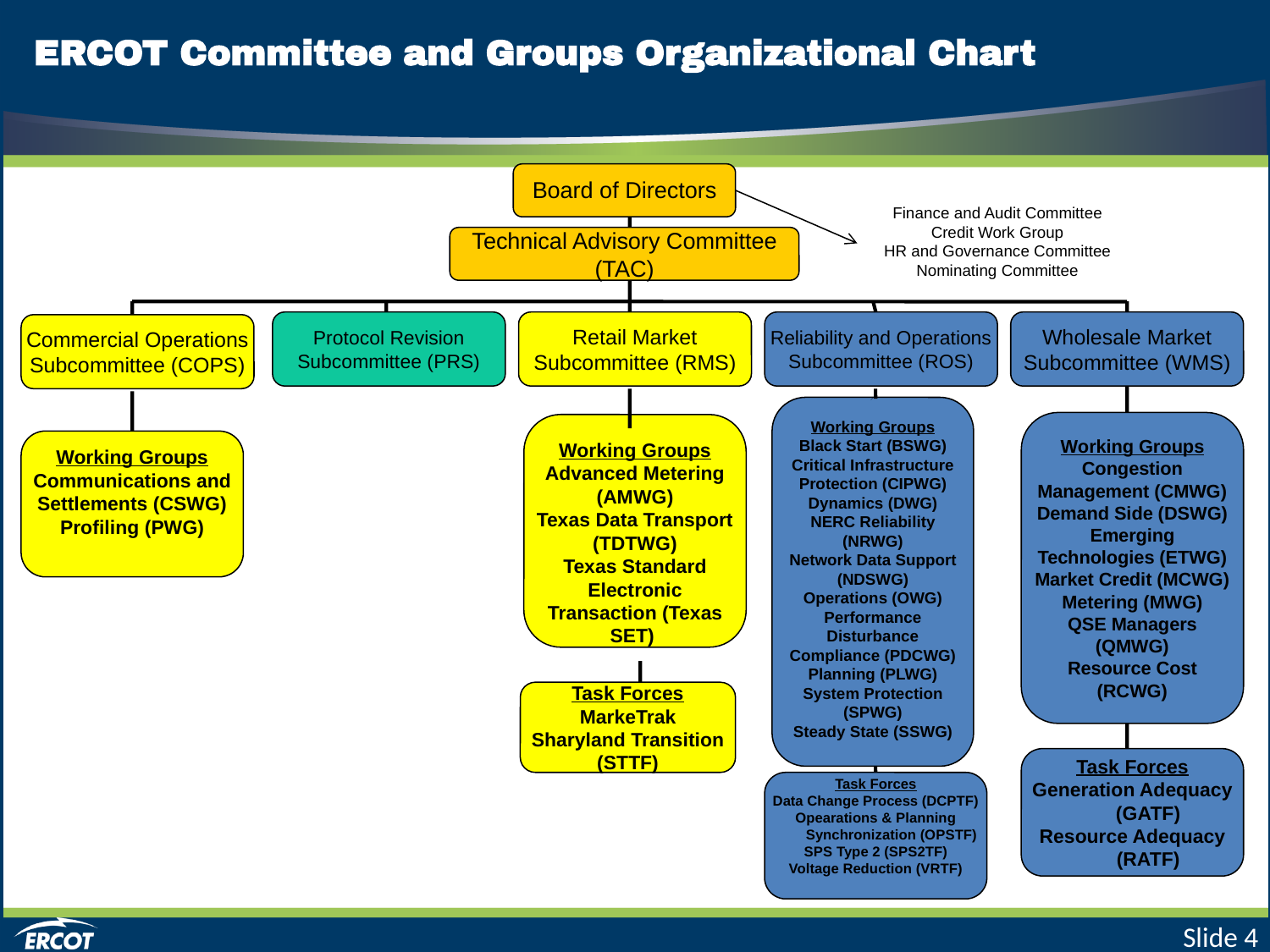

# ERCOT Committee and Groups Organizational Chart

Board of Directors

Finance and Audit Committee
Credit Work Group
HR and Governance Committee
Nominating Committee

Technical Advisory Committee (TAC)

Protocol Revision Subcommittee (PRS)

Retail Market Subcommittee (RMS)
Reliability and Operations Subcommittee (ROS)
Wholesale Market Subcommittee (WMS)
Commercial Operations Subcommittee (COPS)

Working Groups
Black Start (BSWG)
Critical Infrastructure Protection (CIPWG)
Dynamics (DWG)
NERC Reliability (NRWG)
Network Data Support (NDSWG)
Operations (OWG)
Performance Disturbance Compliance (PDCWG)
Planning (PLWG)
System Protection (SPWG)
Steady State (SSWG)

Working Groups
Congestion Management (CMWG)
Demand Side (DSWG)
Emerging Technologies (ETWG)
Market Credit (MCWG)
Metering (MWG)
QSE Managers (QMWG)
Resource Cost (RCWG)

Working Groups
Advanced Metering (AMWG)
Texas Data Transport (TDTWG)
Texas Standard Electronic Transaction (Texas SET)

Working Groups
Communications and Settlements (CSWG)
Profiling (PWG)

Task Forces
MarkeTrak
Sharyland Transition (STTF)

Task Forces
Generation Adequacy (GATF)
Resource Adequacy (RATF)

Task Forces
Data Change Process (DCPTF)
Opearations & Planning Synchronization (OPSTF)
SPS Type 2 (SPS2TF)
Voltage Reduction (VRTF)